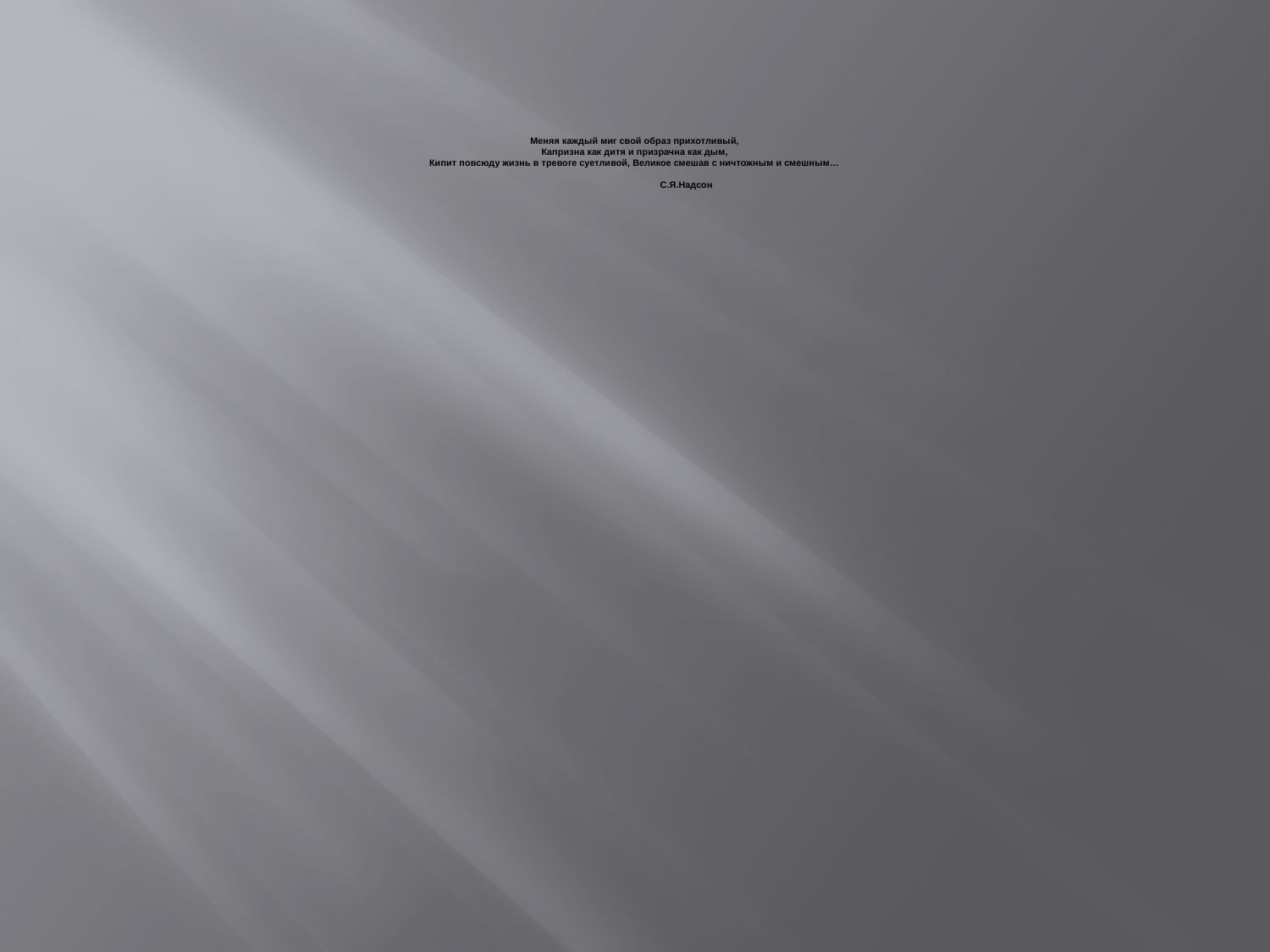

# Меняя каждый миг свой образ прихотливый, Капризна как дитя и призрачна как дым, Кипит повсюду жизнь в тревоге суетливой, Великое смешав с ничтожным и смешным… С.Я.Надсон